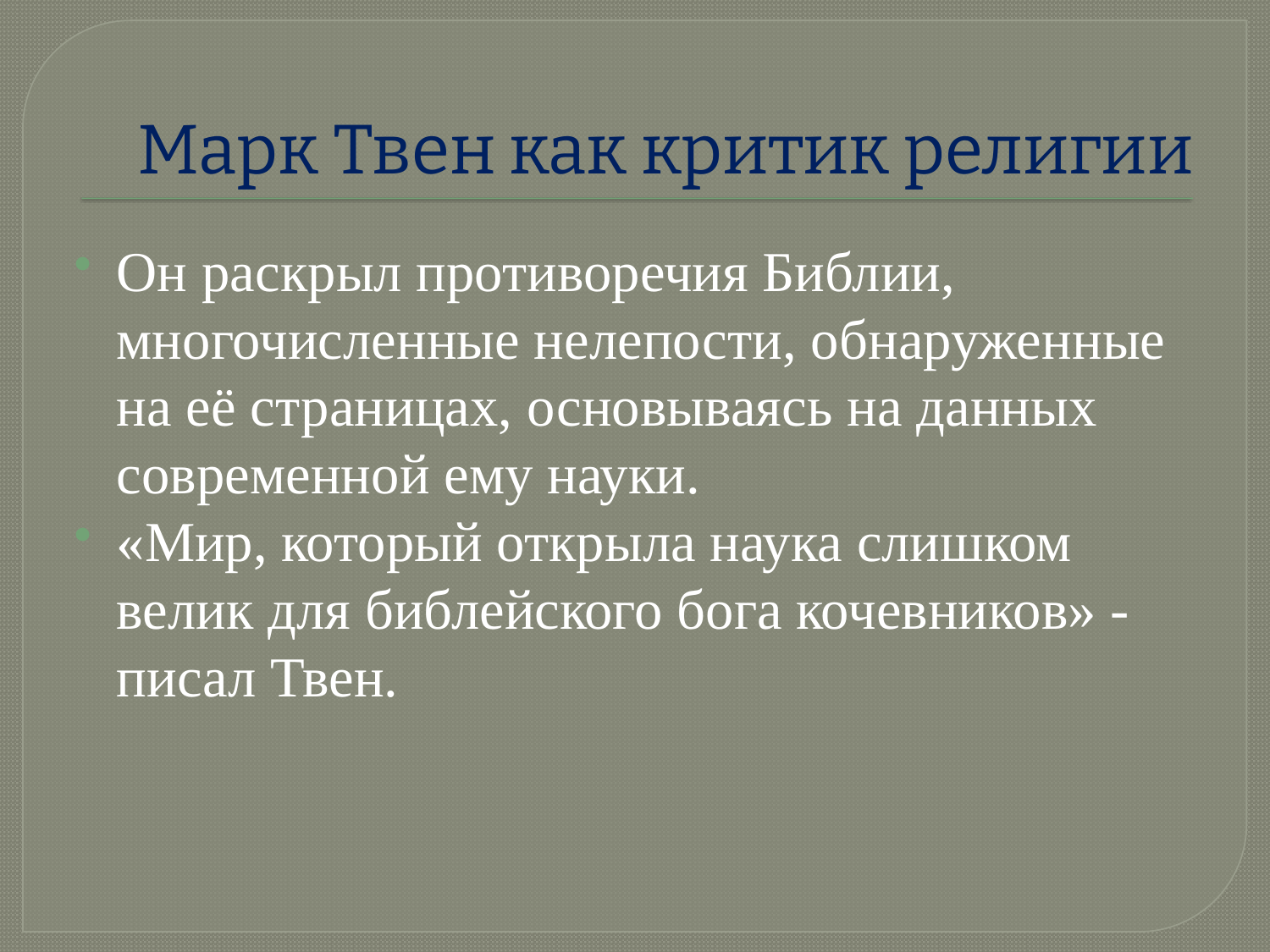

# Марк Твен как критик религии
Он раскрыл противоречия Библии, многочисленные нелепости, обнаруженные на её страницах, основываясь на данных современной ему науки.
«Мир, который открыла наука слишком велик для библейского бога кочевников» - писал Твен.